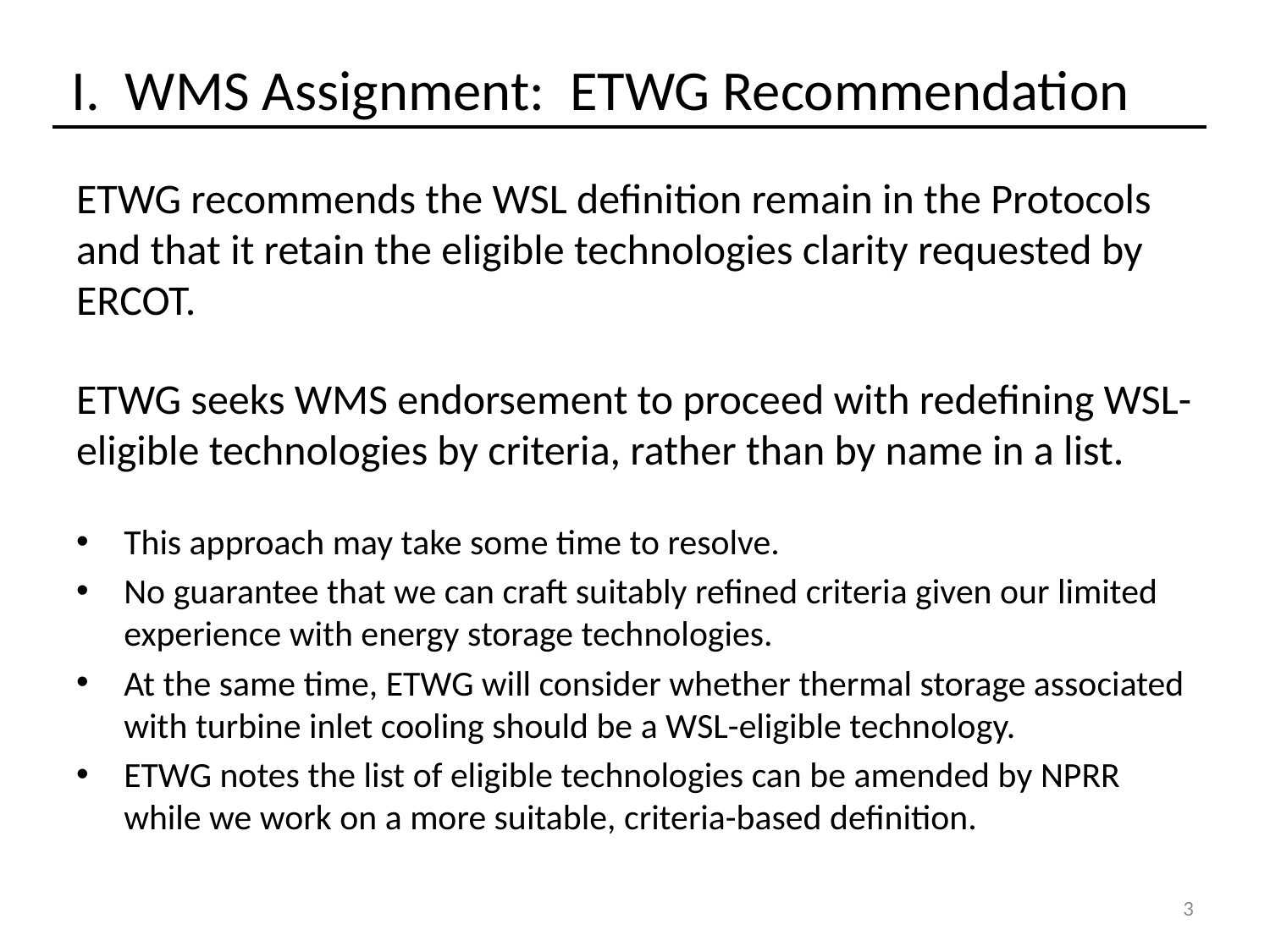

# I.  WMS Assignment:  ETWG Recommendation
ETWG recommends the WSL definition remain in the Protocols and that it retain the eligible technologies clarity requested by ERCOT.

ETWG seeks WMS endorsement to proceed with redefining WSL-eligible technologies by criteria, rather than by name in a list.

This approach may take some time to resolve.
No guarantee that we can craft suitably refined criteria given our limited experience with energy storage technologies.
At the same time, ETWG will consider whether thermal storage associated with turbine inlet cooling should be a WSL-eligible technology.
ETWG notes the list of eligible technologies can be amended by NPRR while we work on a more suitable, criteria-based definition.
3